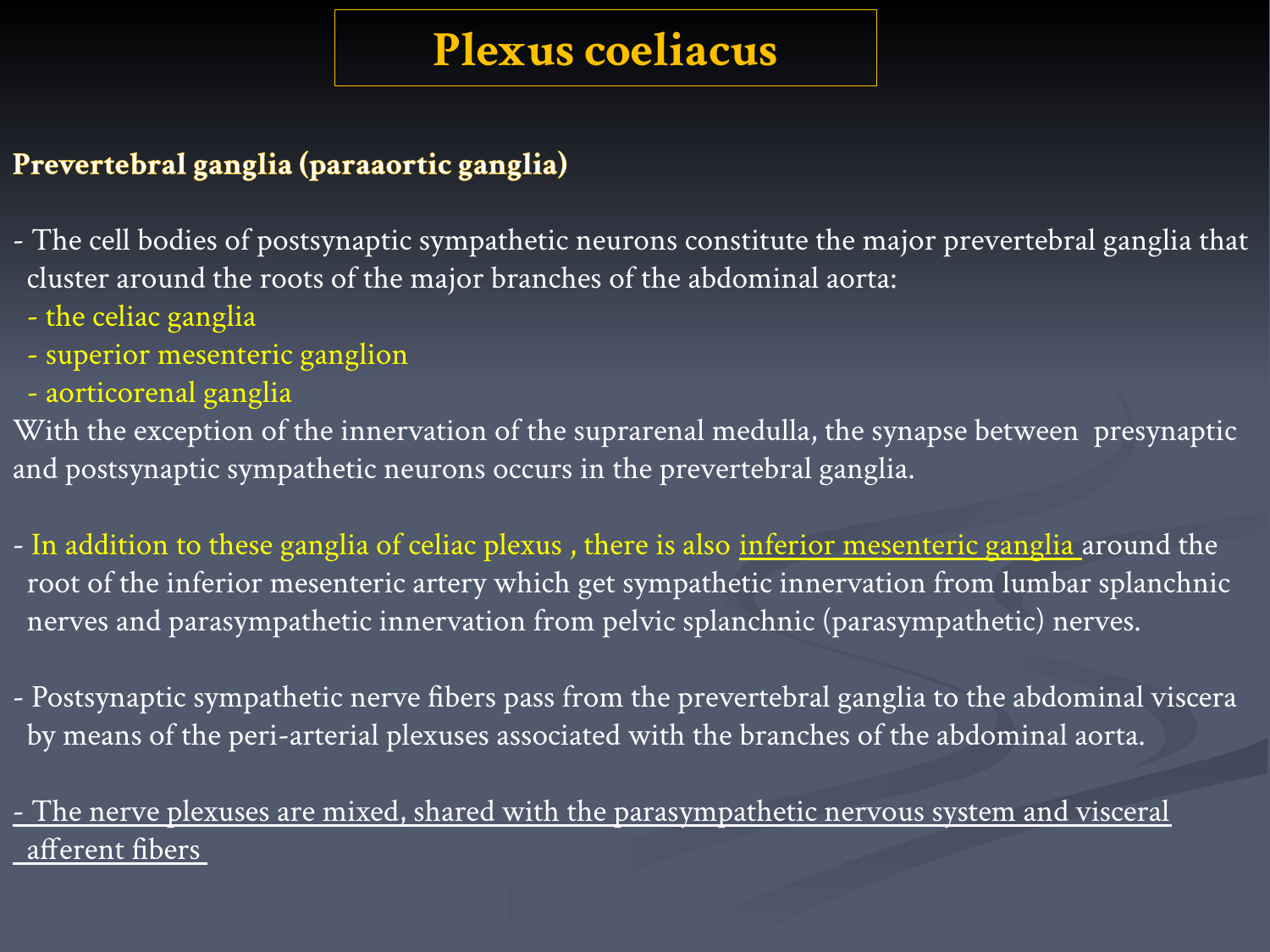

Plexus coeliacus
Prevertebral ganglia (paraaortic ganglia)

- The cell bodies of postsynaptic sympathetic neurons constitute the major prevertebral ganglia that
  cluster around the roots of the major branches of the abdominal aorta:
  - the celiac ganglia
  - superior mesenteric ganglion
  - aorticorenal ganglia
With the exception of the innervation of the suprarenal medulla, the synapse between  presynaptic
and postsynaptic sympathetic neurons occurs in the prevertebral ganglia.

- In addition to these ganglia of celiac plexus , there is also inferior mesenteric ganglia around the
  root of the inferior mesenteric artery which get sympathetic innervation from lumbar splanchnic
  nerves and parasympathetic innervation from pelvic splanchnic (parasympathetic) nerves.

- Postsynaptic sympathetic nerve fibers pass from the prevertebral ganglia to the abdominal viscera
  by means of the peri-arterial plexuses associated with the branches of the abdominal aorta.

- The nerve plexuses are mixed, shared with the parasympathetic nervous system and visceral
  afferent fibers